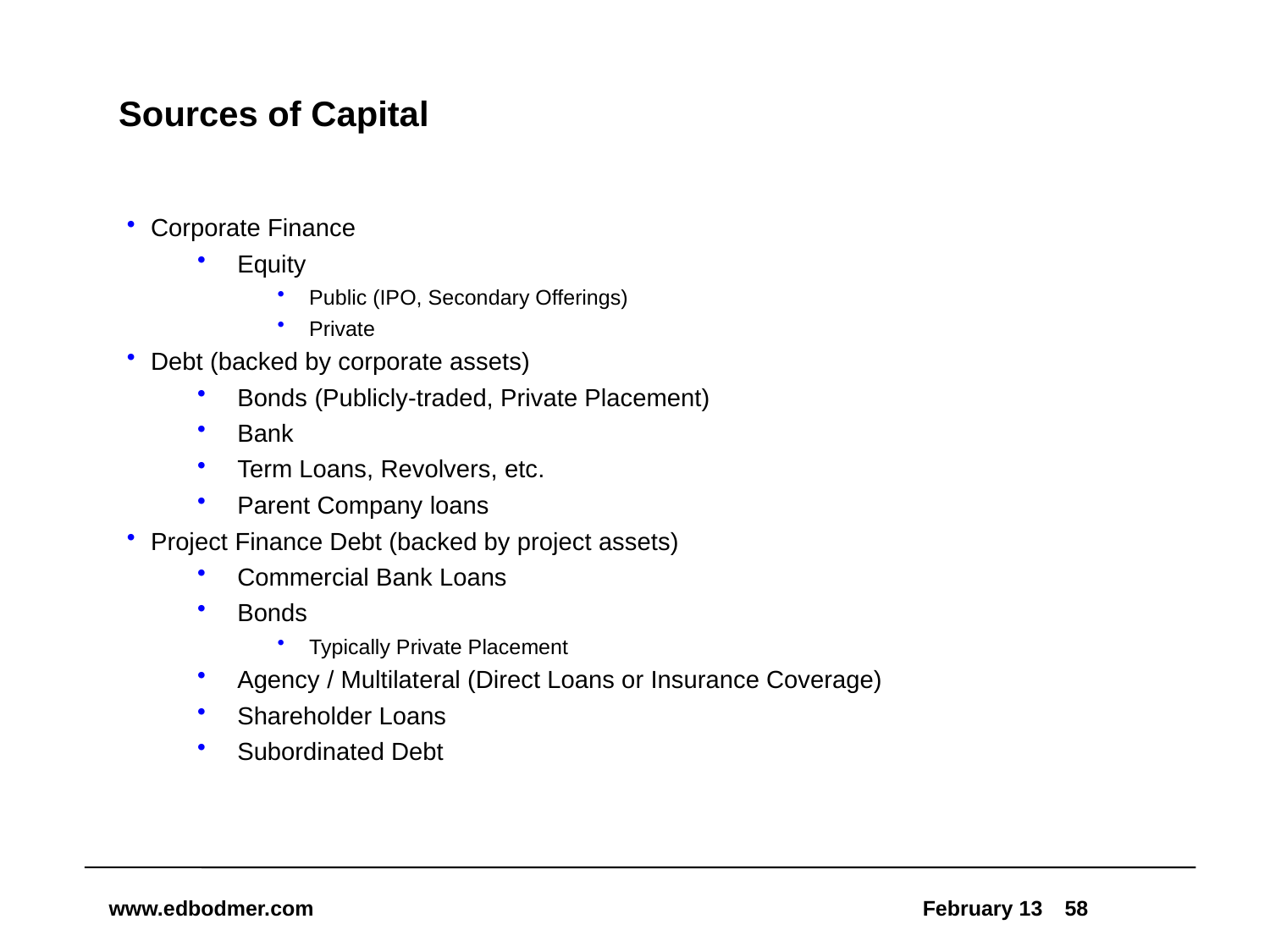

# Sources of Capital
Corporate Finance
Equity
Public (IPO, Secondary Offerings)
Private
Debt (backed by corporate assets)
Bonds (Publicly-traded, Private Placement)
Bank
Term Loans, Revolvers, etc.
Parent Company loans
Project Finance Debt (backed by project assets)
Commercial Bank Loans
Bonds
Typically Private Placement
Agency / Multilateral (Direct Loans or Insurance Coverage)
Shareholder Loans
Subordinated Debt